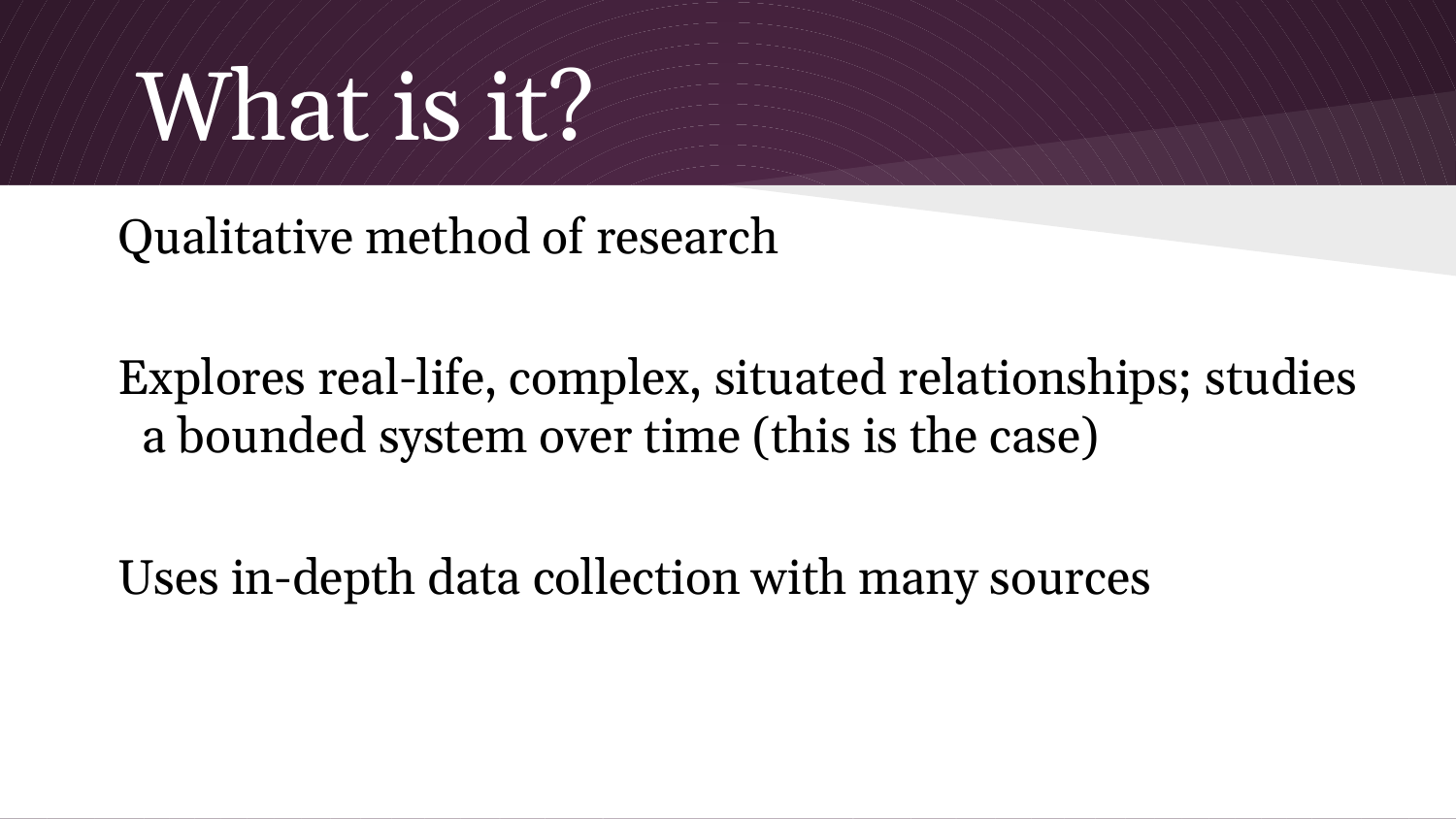

# What is it?
Qualitative method of research

Explores real-life, complex, situated relationships; studies a bounded system over time (this is the case)

Uses in-depth data collection with many sources